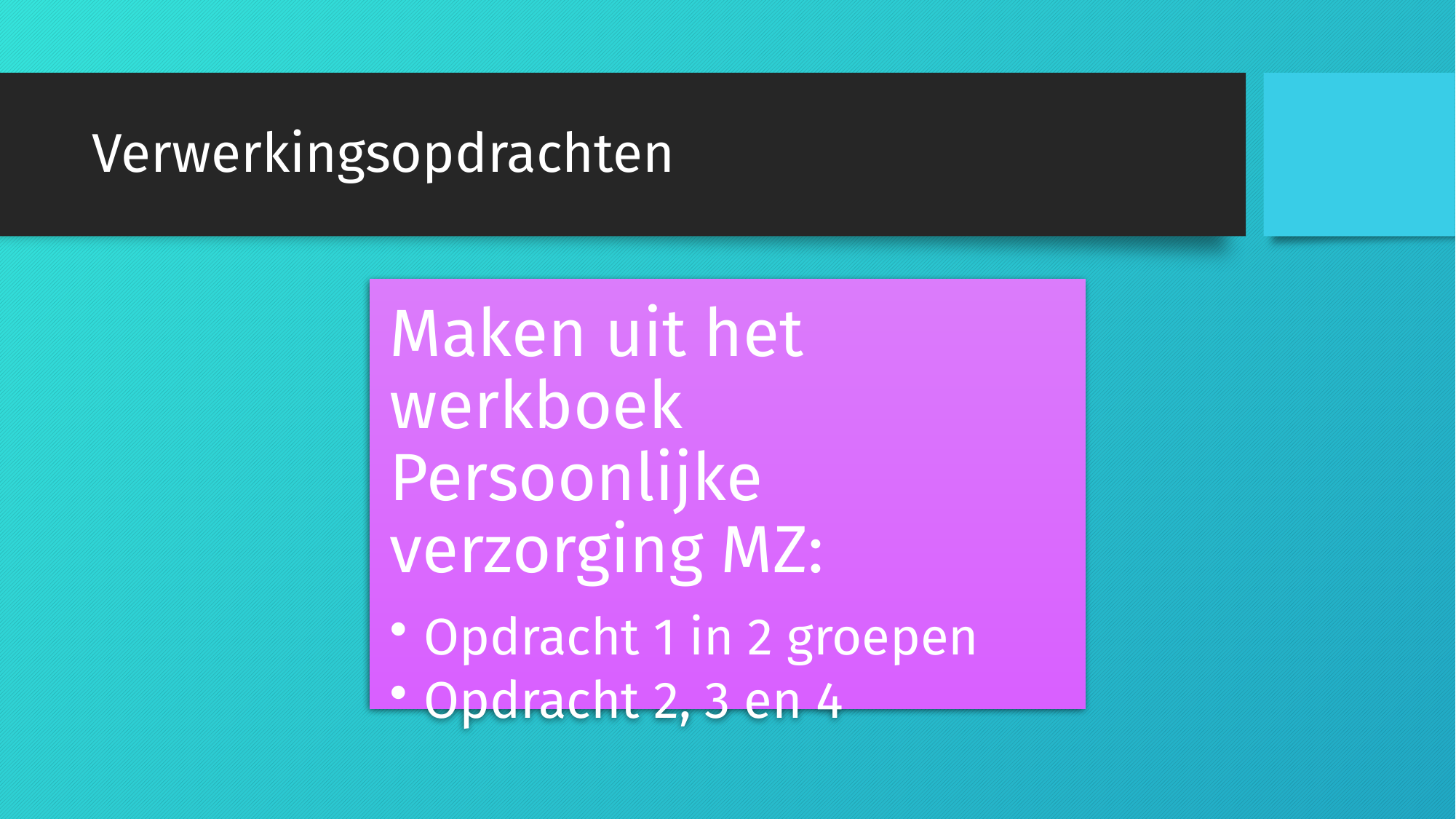

# Verwerkingsopdrachten
Maken uit het werkboek Persoonlijke verzorging MZ:
Opdracht 1 in 2 groepen
Opdracht 2, 3 en 4